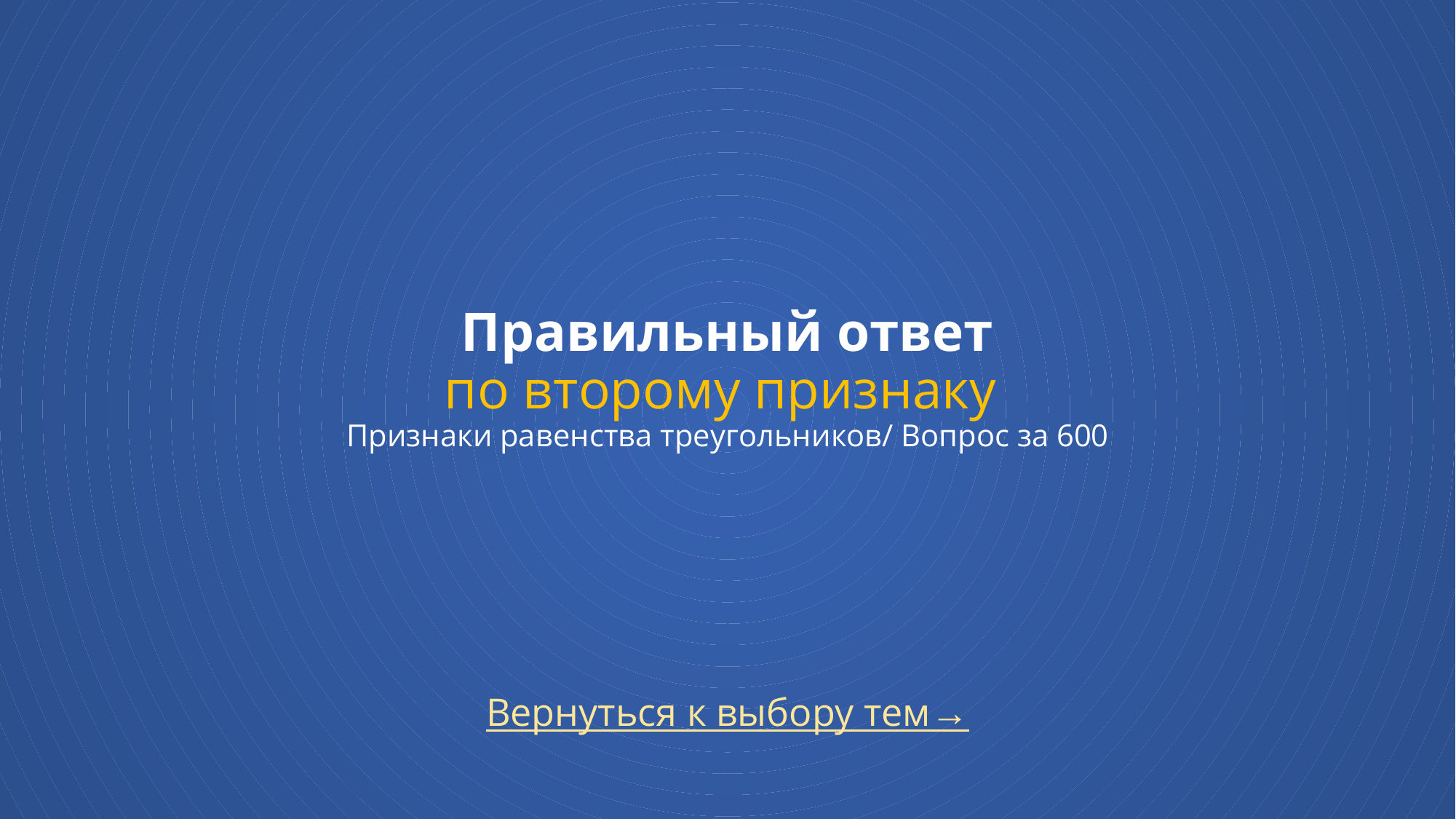

# Правильный ответ по второму признаку Признаки равенства треугольников/ Вопрос за 600
Вернуться к выбору тем→